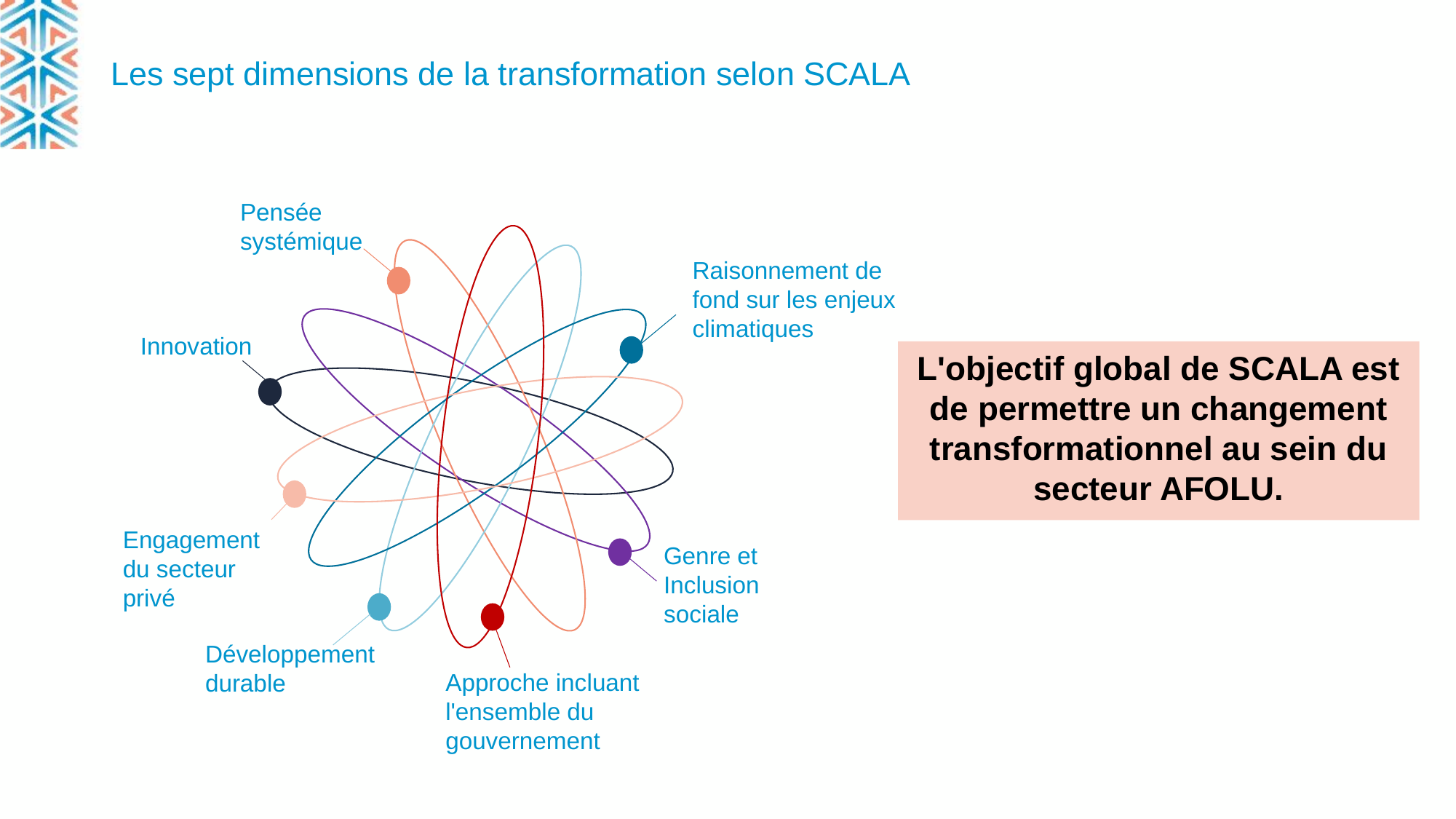

# Les sept dimensions de la transformation selon SCALA
Pensée systémique
Raisonnement de fond sur les enjeux climatiques

Innovation

Engagement du secteur privé
Genre et
Inclusion sociale

Développement durable
Approche incluant l'ensemble du gouvernement
L'objectif global de SCALA est de permettre un changement transformationnel au sein du secteur AFOLU.